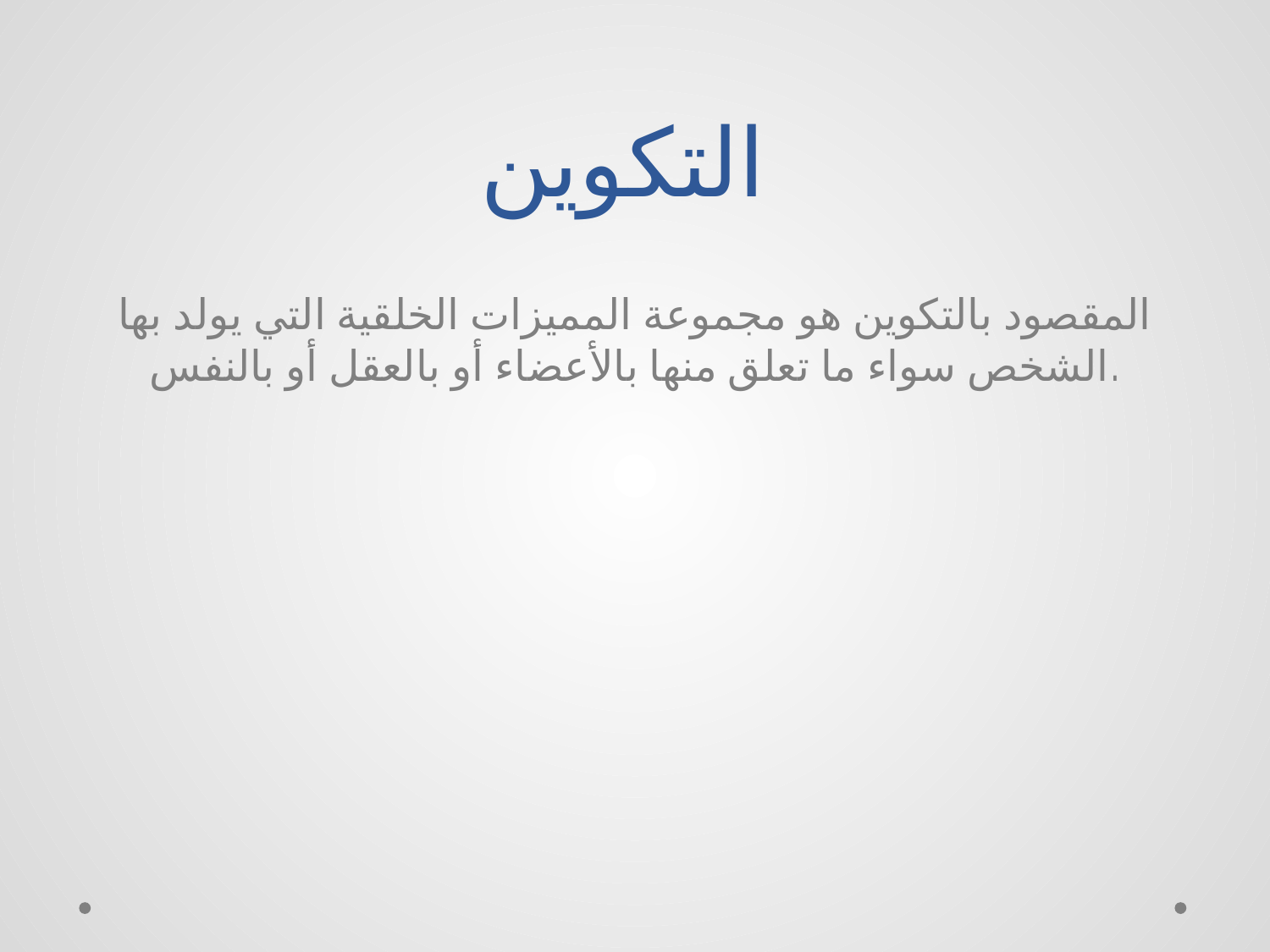

# التكوين

المقصود بالتكوين هو مجموعة المميزات الخلقية التي يولد بها الشخص سواء ما تعلق منها بالأعضاء أو بالعقل أو بالنفس.